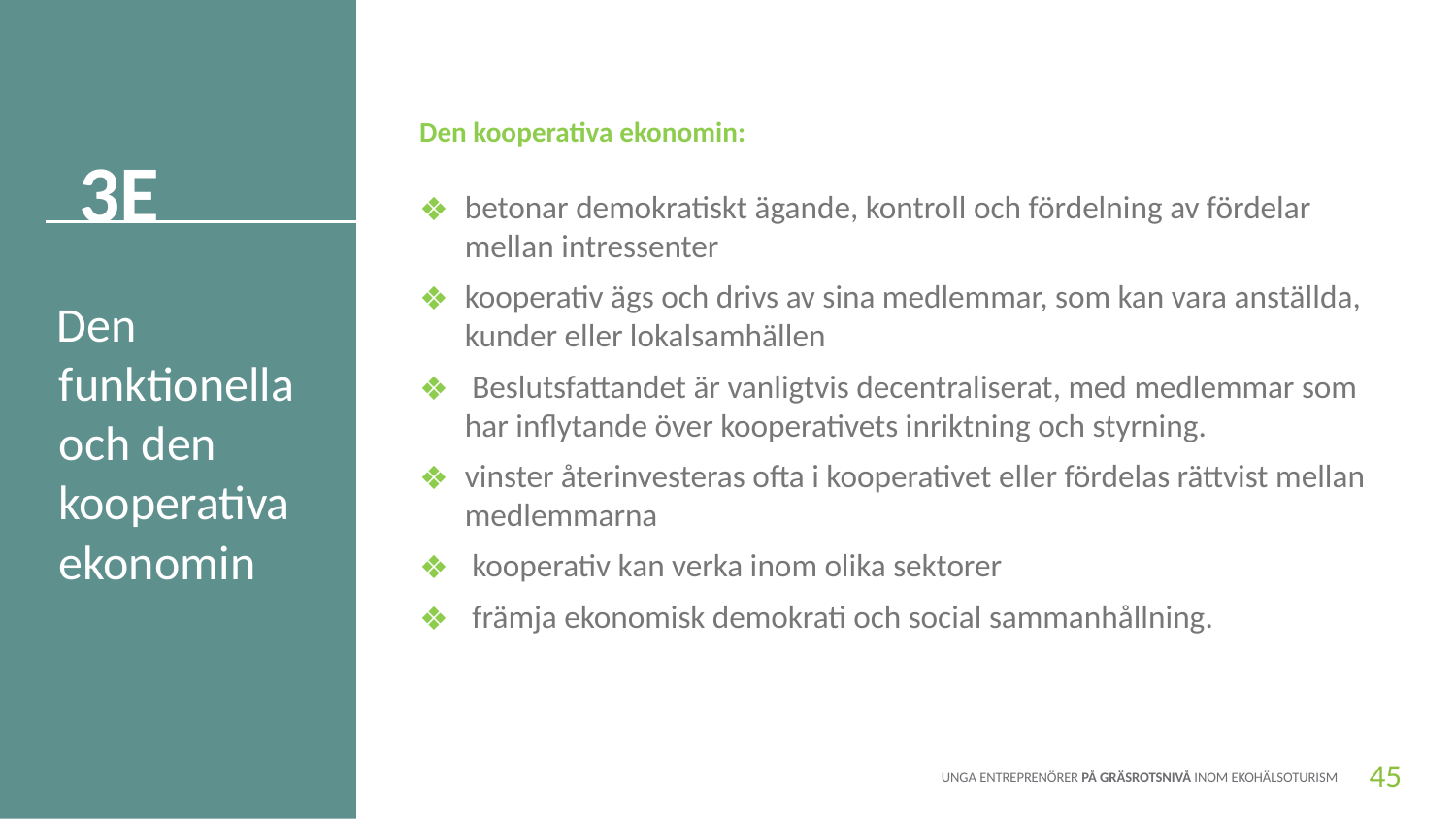

Den kooperativa ekonomin:

betonar demokratiskt ägande, kontroll och fördelning av fördelar mellan intressenter
kooperativ ägs och drivs av sina medlemmar, som kan vara anställda, kunder eller lokalsamhällen
 Beslutsfattandet är vanligtvis decentraliserat, med medlemmar som har inflytande över kooperativets inriktning och styrning.
vinster återinvesteras ofta i kooperativet eller fördelas rättvist mellan medlemmarna
 kooperativ kan verka inom olika sektorer
 främja ekonomisk demokrati och social sammanhållning.
3E

Den funktionella och den kooperativa ekonomin

45